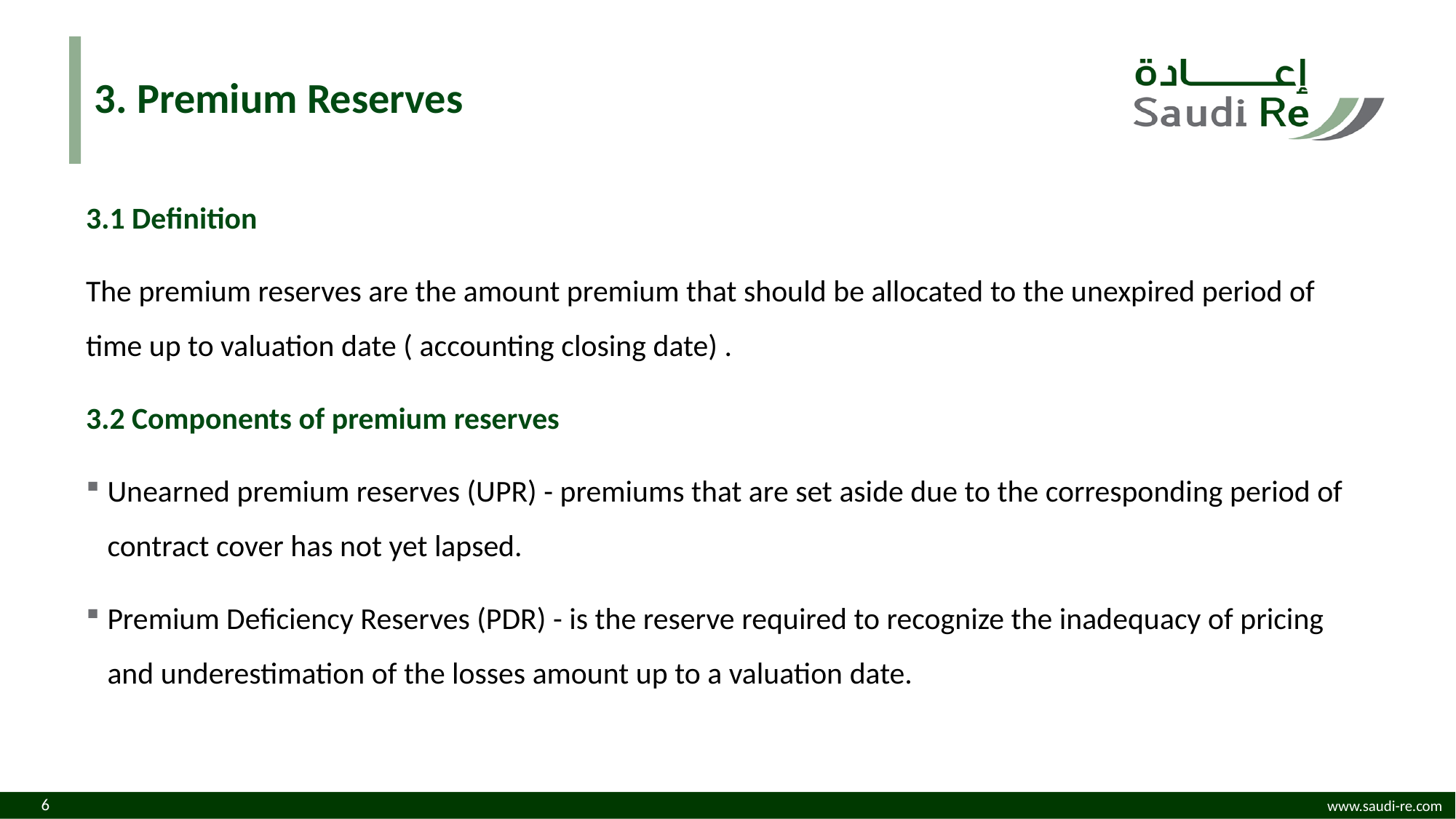

# 3. Premium Reserves
3.1 Definition
The premium reserves are the amount premium that should be allocated to the unexpired period of time up to valuation date ( accounting closing date) .
3.2 Components of premium reserves
Unearned premium reserves (UPR) - premiums that are set aside due to the corresponding period of contract cover has not yet lapsed.
Premium Deficiency Reserves (PDR) - is the reserve required to recognize the inadequacy of pricing and underestimation of the losses amount up to a valuation date.